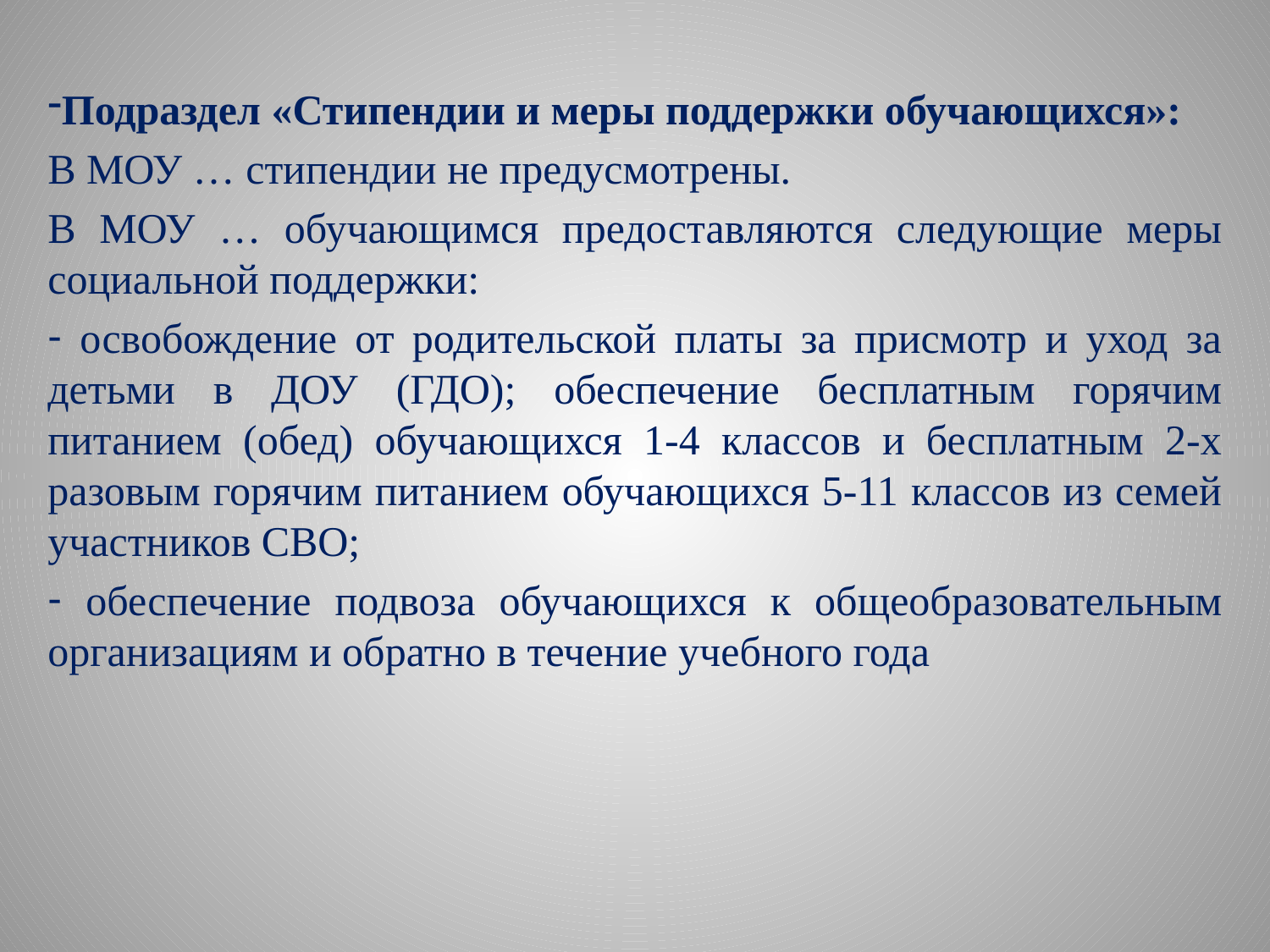

Подраздел «Стипендии и меры поддержки обучающихся»:
В МОУ … стипендии не предусмотрены.
В МОУ … обучающимся предоставляются следующие меры социальной поддержки:
 освобождение от родительской платы за присмотр и уход за детьми в ДОУ (ГДО); обеспечение бесплатным горячим питанием (обед) обучающихся 1-4 классов и бесплатным 2-х разовым горячим питанием обучающихся 5-11 классов из семей участников СВО;
 обеспечение подвоза обучающихся к общеобразовательным организациям и обратно в течение учебного года